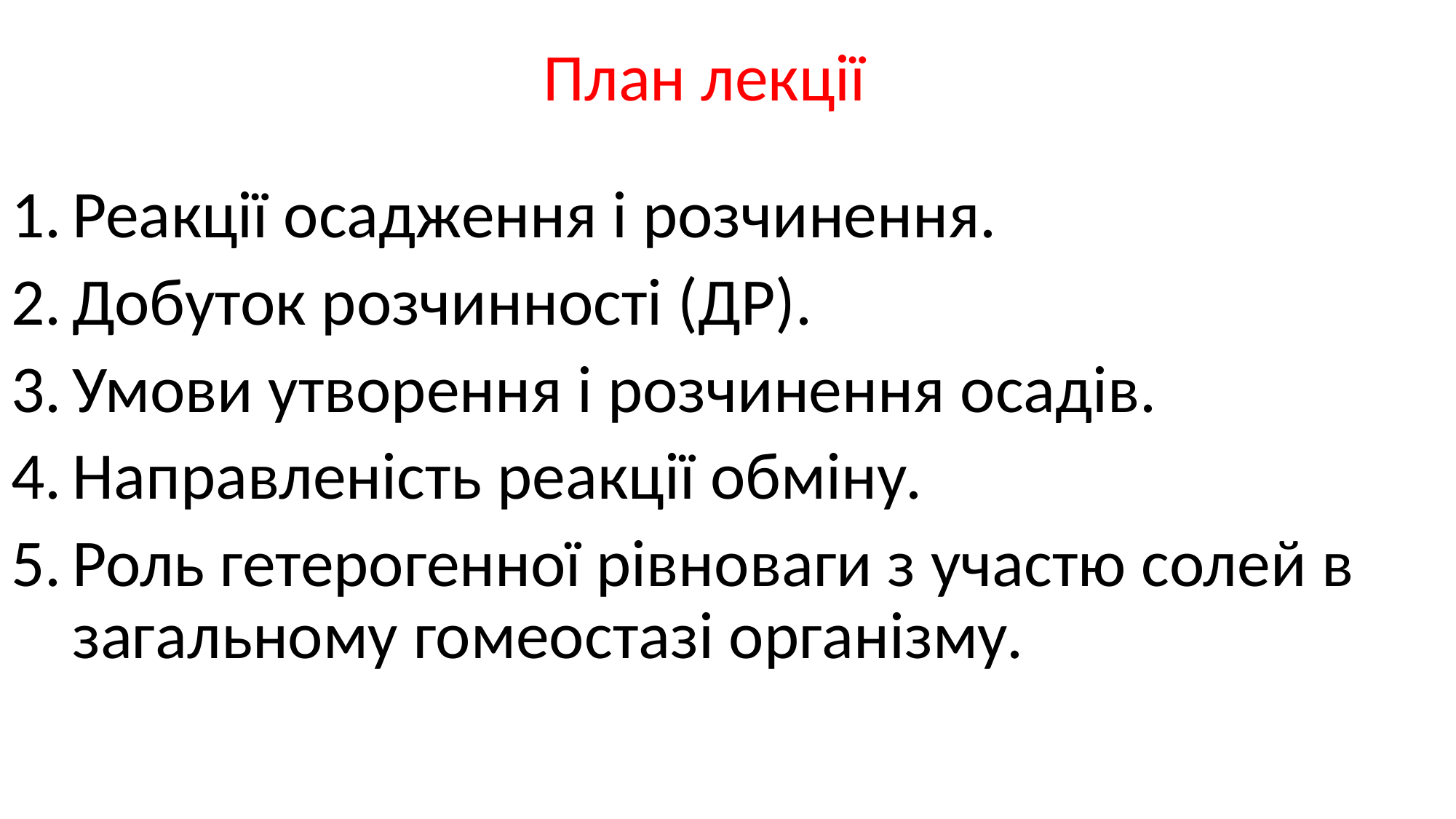

# План лекції
Реакції осадження і розчинення.
Добуток розчинності (ДР).
Умови утворення і розчинення осадів.
Направленість реакції обміну.
Роль гетерогенної рівноваги з участю солей в загальному гомеостазі організму.